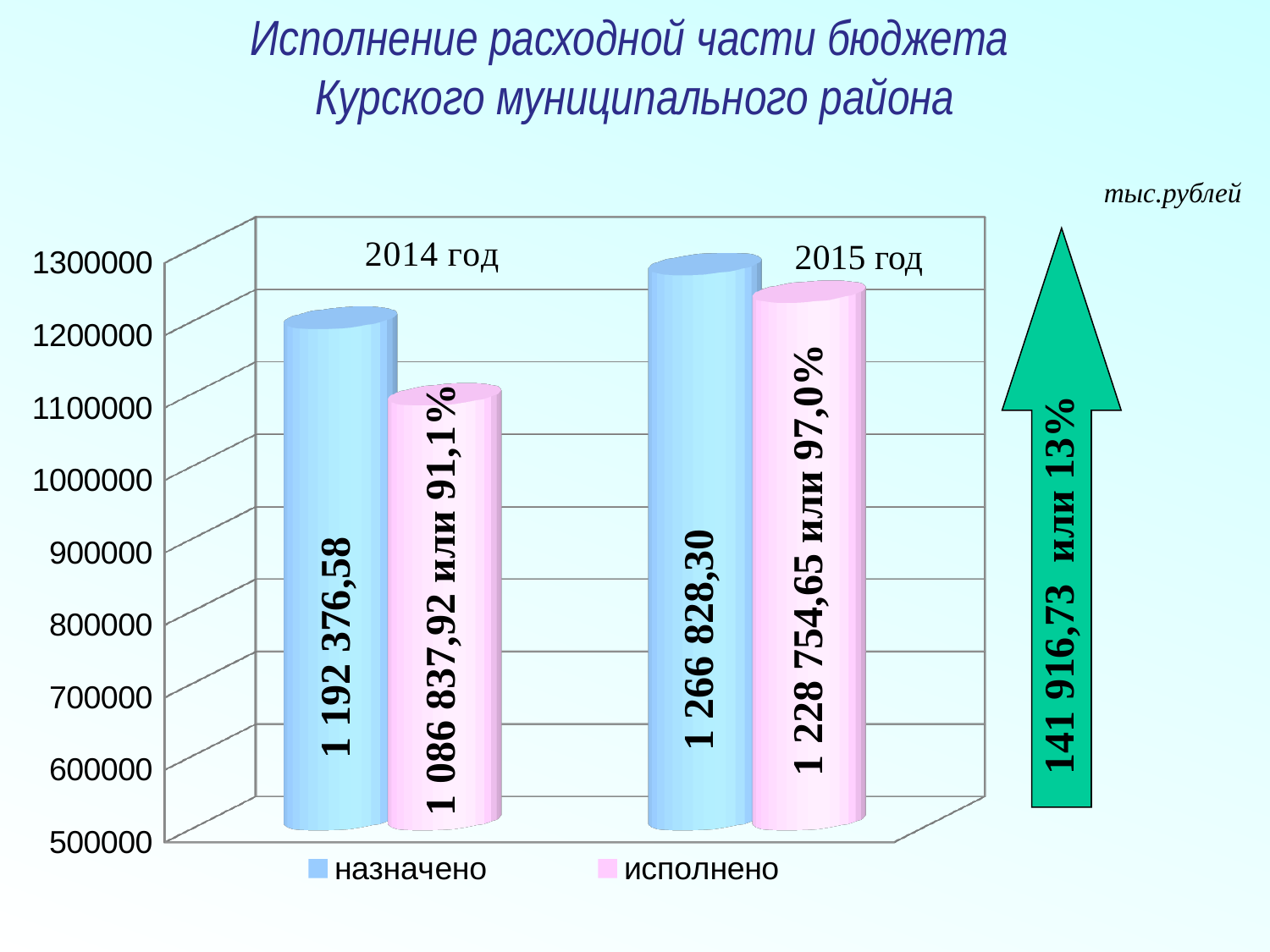

Исполнение расходной части бюджета
Курского муниципального района
тыс.рублей

[unsupported chart]

2015 год

1 228 754,65 или 97,0%
141 916,73  или 13%
1 086 837,92 или 91,1%
1 266 828,30
1 192 376,58